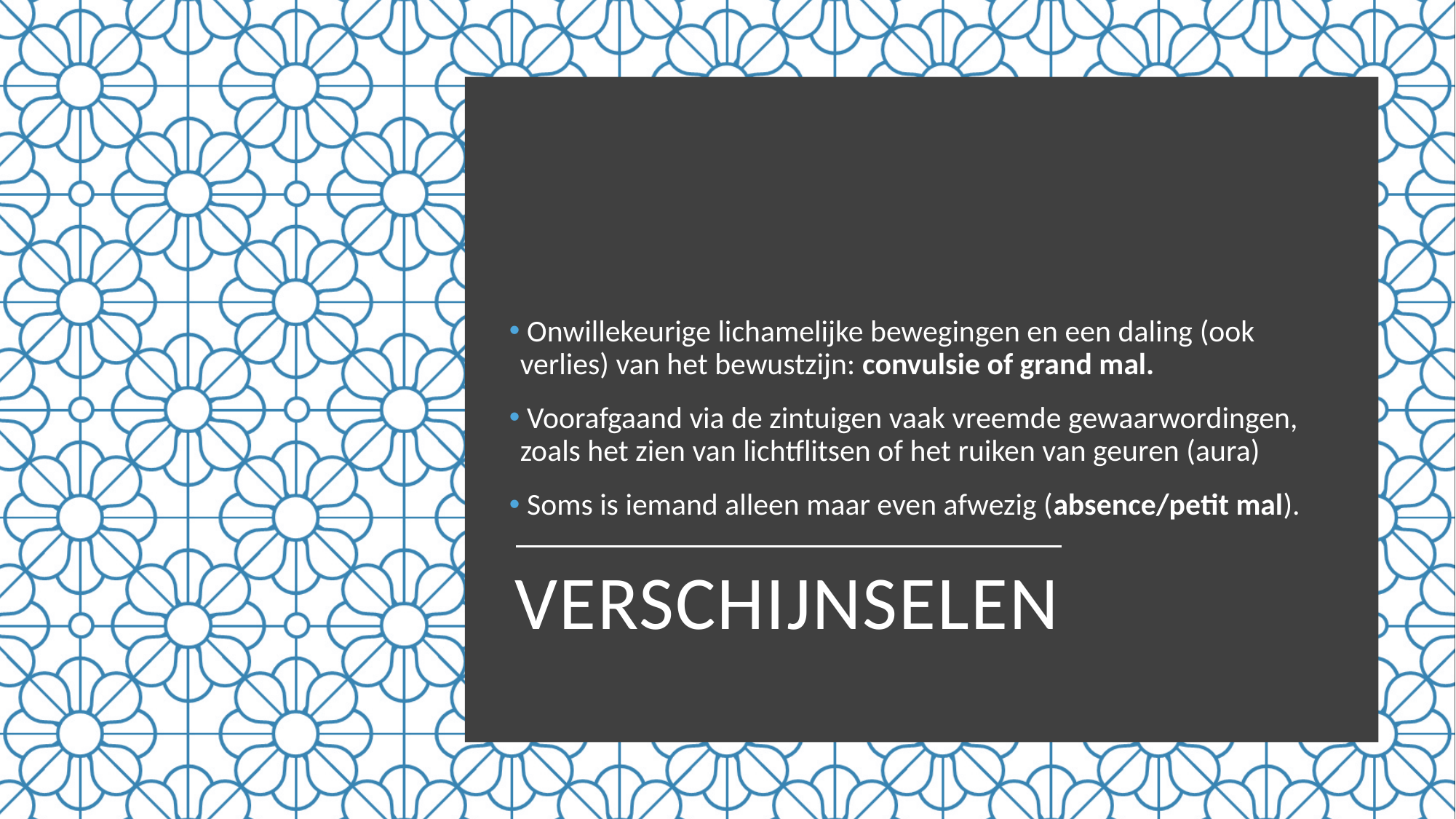

Onwillekeurige lichamelijke bewegingen en een daling (ook verlies) van het bewustzijn: convulsie of grand mal.
 Voorafgaand via de zintuigen vaak vreemde gewaarwordingen, zoals het zien van lichtflitsen of het ruiken van geuren (aura)
 Soms is iemand alleen maar even afwezig (absence/petit mal).
# Verschijnselen